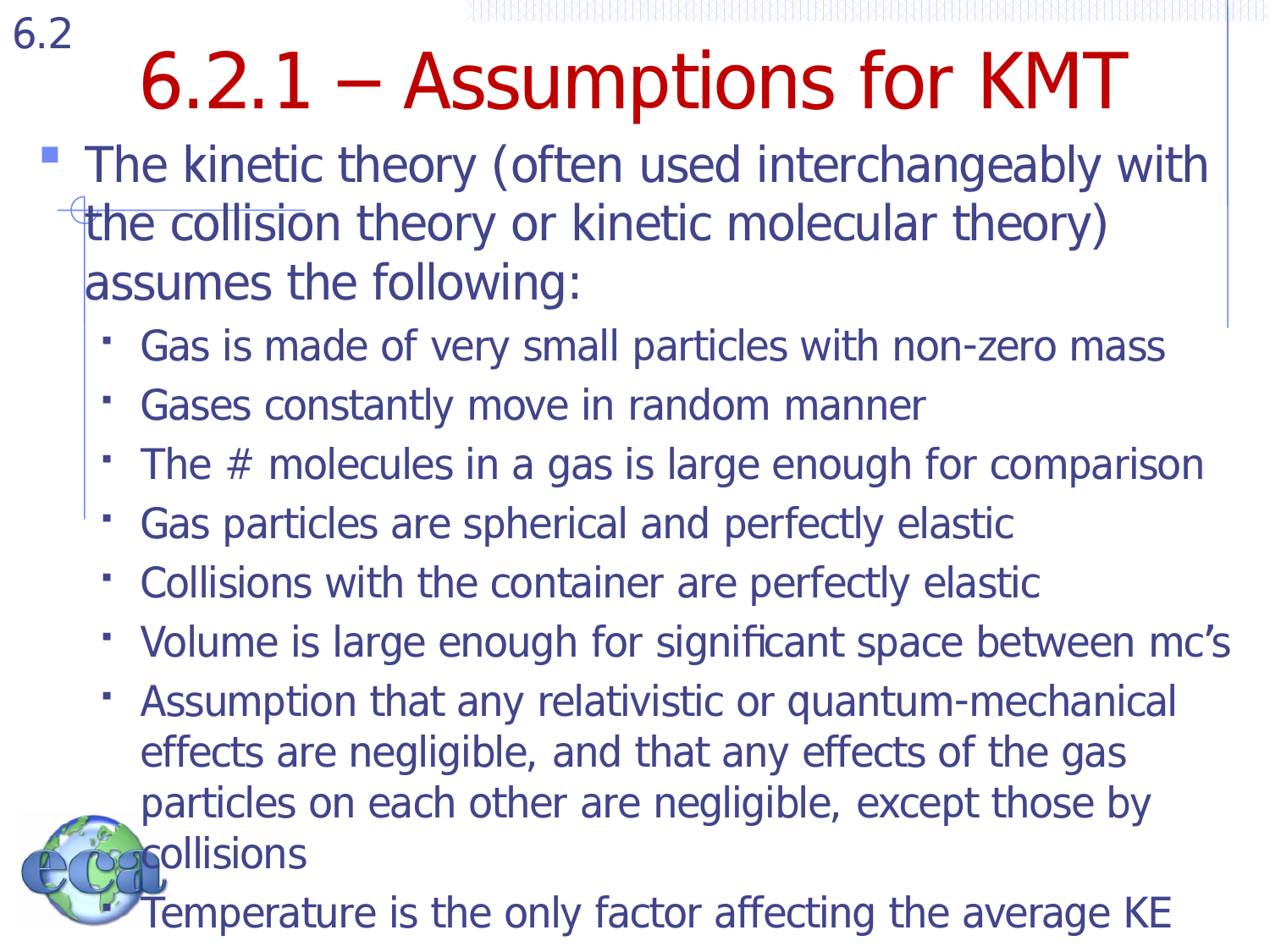

# 6.2.1 – Assumptions for KMT
The kinetic theory (often used interchangeably with the collision theory or kinetic molecular theory) assumes the following:
Gas is made of very small particles with non-zero mass
Gases constantly move in random manner
The # molecules in a gas is large enough for comparison
Gas particles are spherical and perfectly elastic
Collisions with the container are perfectly elastic
Volume is large enough for significant space between mc’s
Assumption that any relativistic or quantum-mechanical effects are negligible, and that any effects of the gas particles on each other are negligible, except those by collisions
Temperature is the only factor affecting the average KE